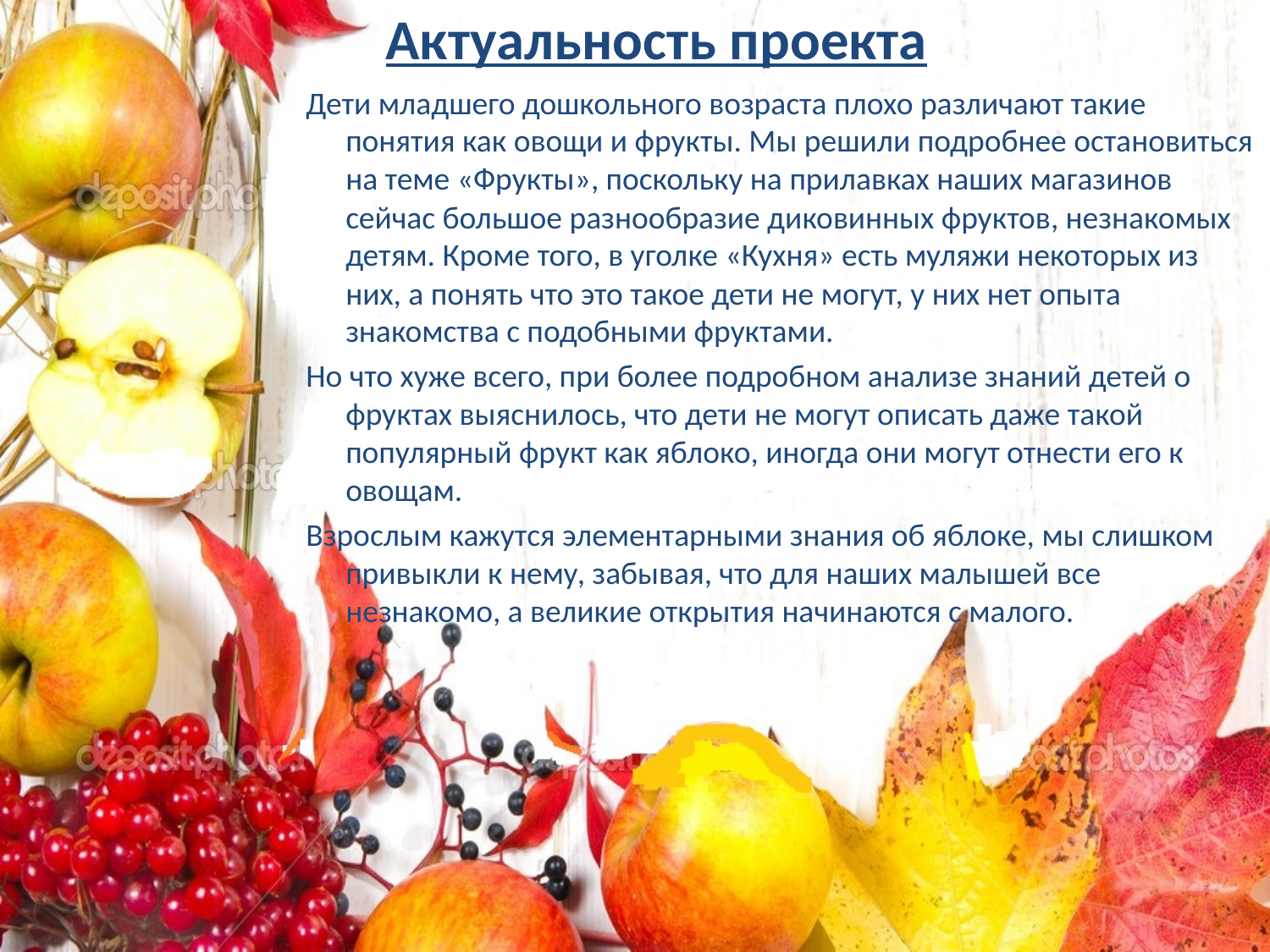

# Актуальность проекта
Дети младшего дошкольного возраста плохо различают такие понятия как овощи и фрукты. Мы решили подробнее остановиться на теме «Фрукты», поскольку на прилавках наших магазинов сейчас большое разнообразие диковинных фруктов, незнакомых детям. Кроме того, в уголке «Кухня» есть муляжи некоторых из них, а понять что это такое дети не могут, у них нет опыта знакомства с подобными фруктами.
Но что хуже всего, при более подробном анализе знаний детей о фруктах выяснилось, что дети не могут описать даже такой популярный фрукт как яблоко, иногда они могут отнести его к овощам.
Взрослым кажутся элементарными знания об яблоке, мы слишком привыкли к нему, забывая, что для наших малышей все незнакомо, а великие открытия начинаются с малого.